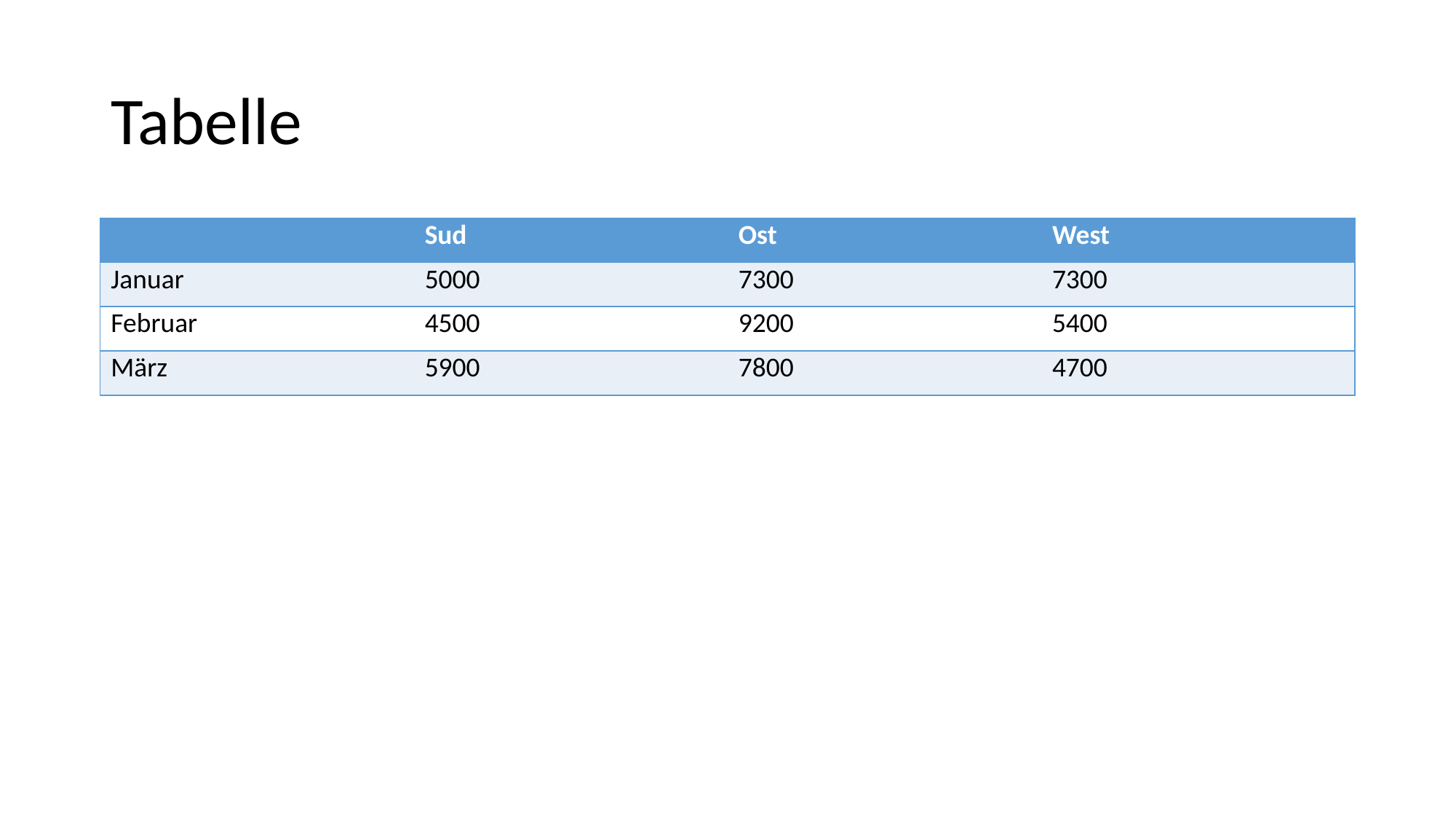

# Tabelle
|  | Sud | Ost | West |
| --- | --- | --- | --- |
| Januar | 5000 | 7300 | 7300 |
| Februar | 4500 | 9200 | 5400 |
| März | 5900 | 7800 | 4700 |